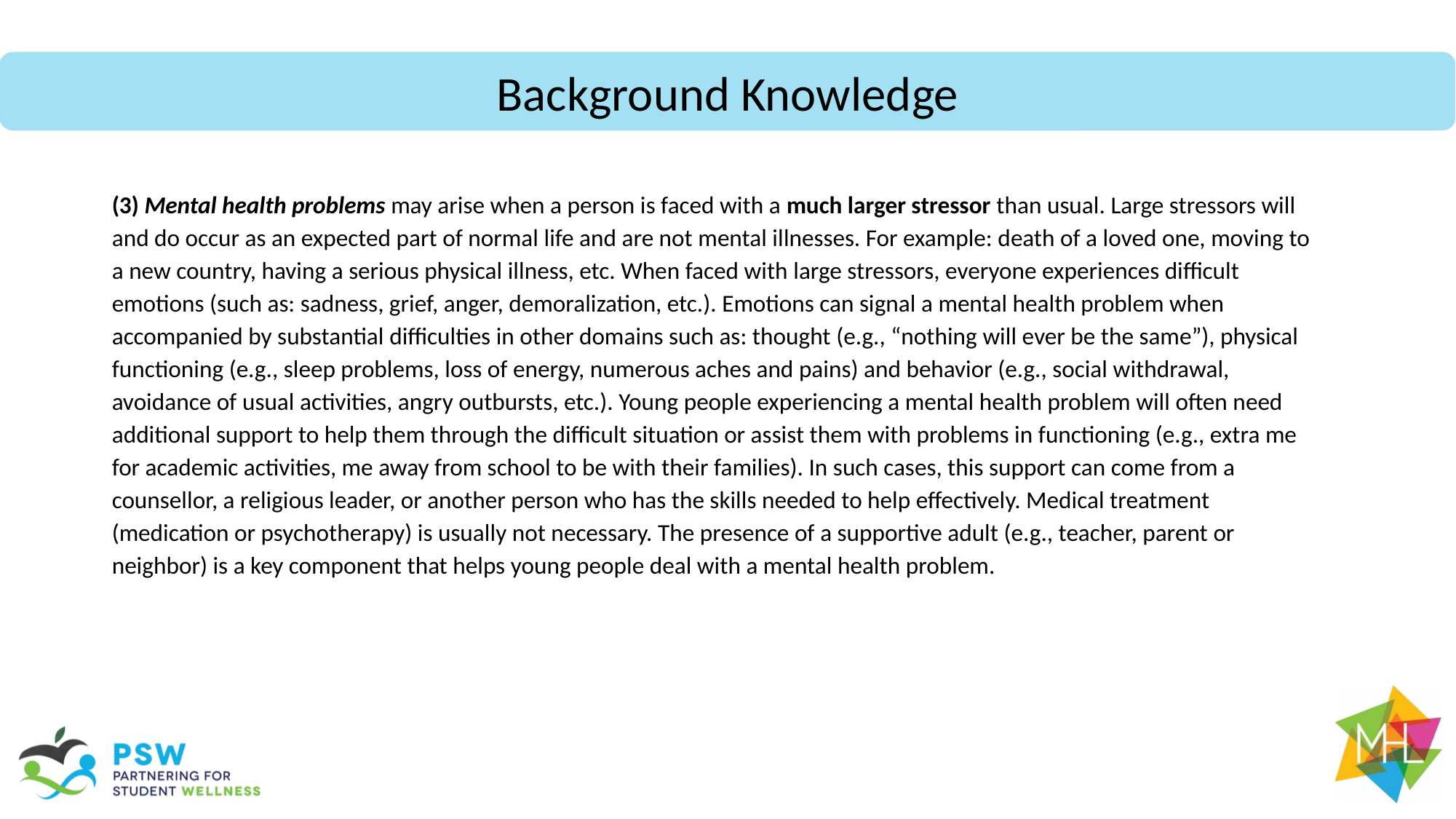

Background Knowledge
(3) Mental health problems may arise when a person is faced with a much larger stressor than usual. Large stressors will and do occur as an expected part of normal life and are not mental illnesses. For example: death of a loved one, moving to a new country, having a serious physical illness, etc. When faced with large stressors, everyone experiences difficult emotions (such as: sadness, grief, anger, demoralization, etc.). Emotions can signal a mental health problem when accompanied by substantial difficulties in other domains such as: thought (e.g., “nothing will ever be the same”), physical functioning (e.g., sleep problems, loss of energy, numerous aches and pains) and behavior (e.g., social withdrawal, avoidance of usual activities, angry outbursts, etc.). Young people experiencing a mental health problem will often need additional support to help them through the difficult situation or assist them with problems in functioning (e.g., extra me for academic activities, me away from school to be with their families). In such cases, this support can come from a counsellor, a religious leader, or another person who has the skills needed to help effectively. Medical treatment (medication or psychotherapy) is usually not necessary. The presence of a supportive adult (e.g., teacher, parent or neighbor) is a key component that helps young people deal with a mental health problem.